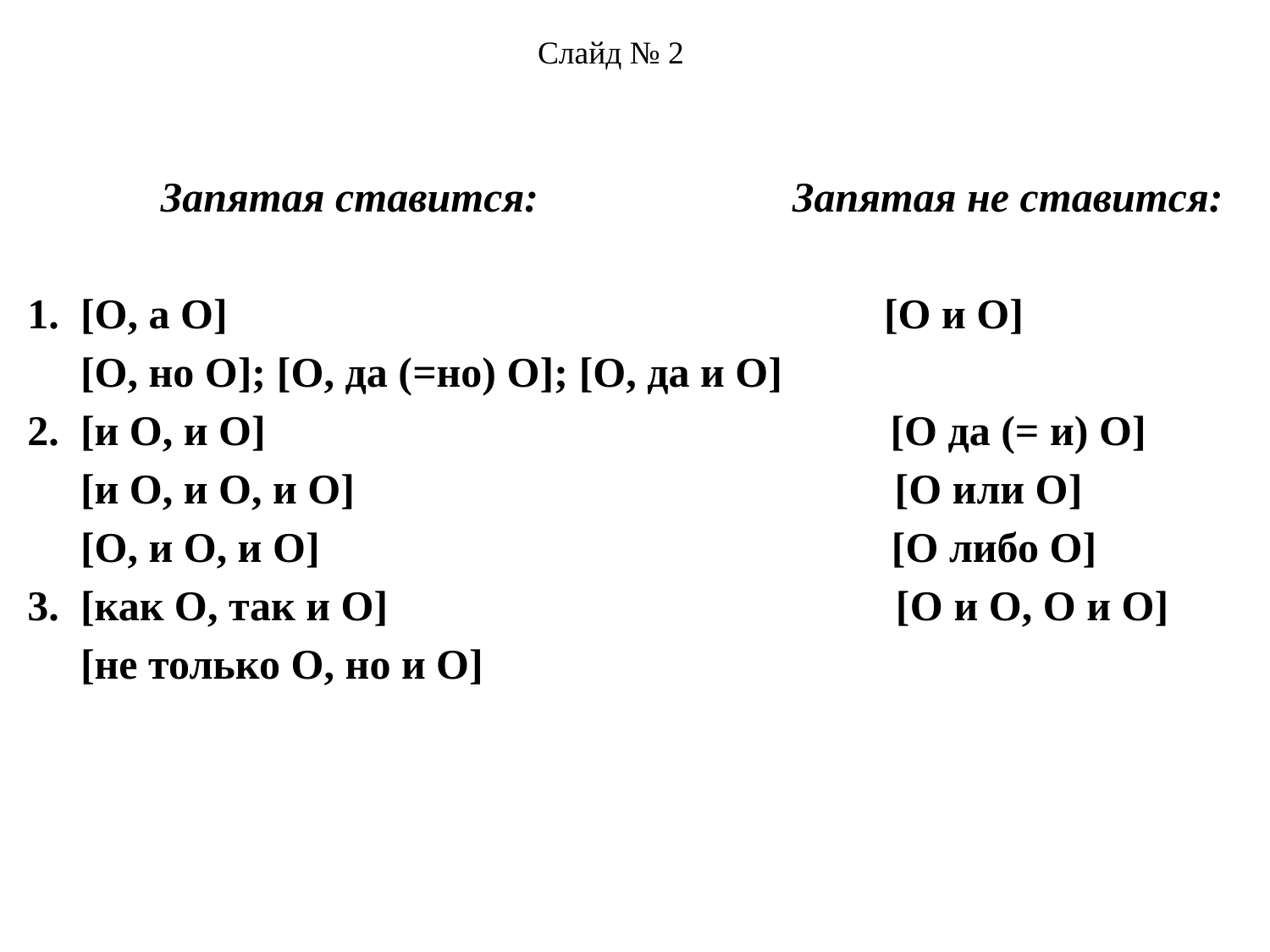

Слайд № 2
               Запятая ставится:                        Запятая не ставится:

1.  [O, а O]                                                              [O и O]
     [O, но O]; [O, да (=но) O]; [O, да и O]
2.  [и O, и O]                                                           [O да (= и) O]
     [и O, и O, и O]                                                   [O или O]
     [O, и O, и O]                                                      [O либо O]
3.  [как O, так и O]                                                [O и O, O и O]
     [не только O, но и O]